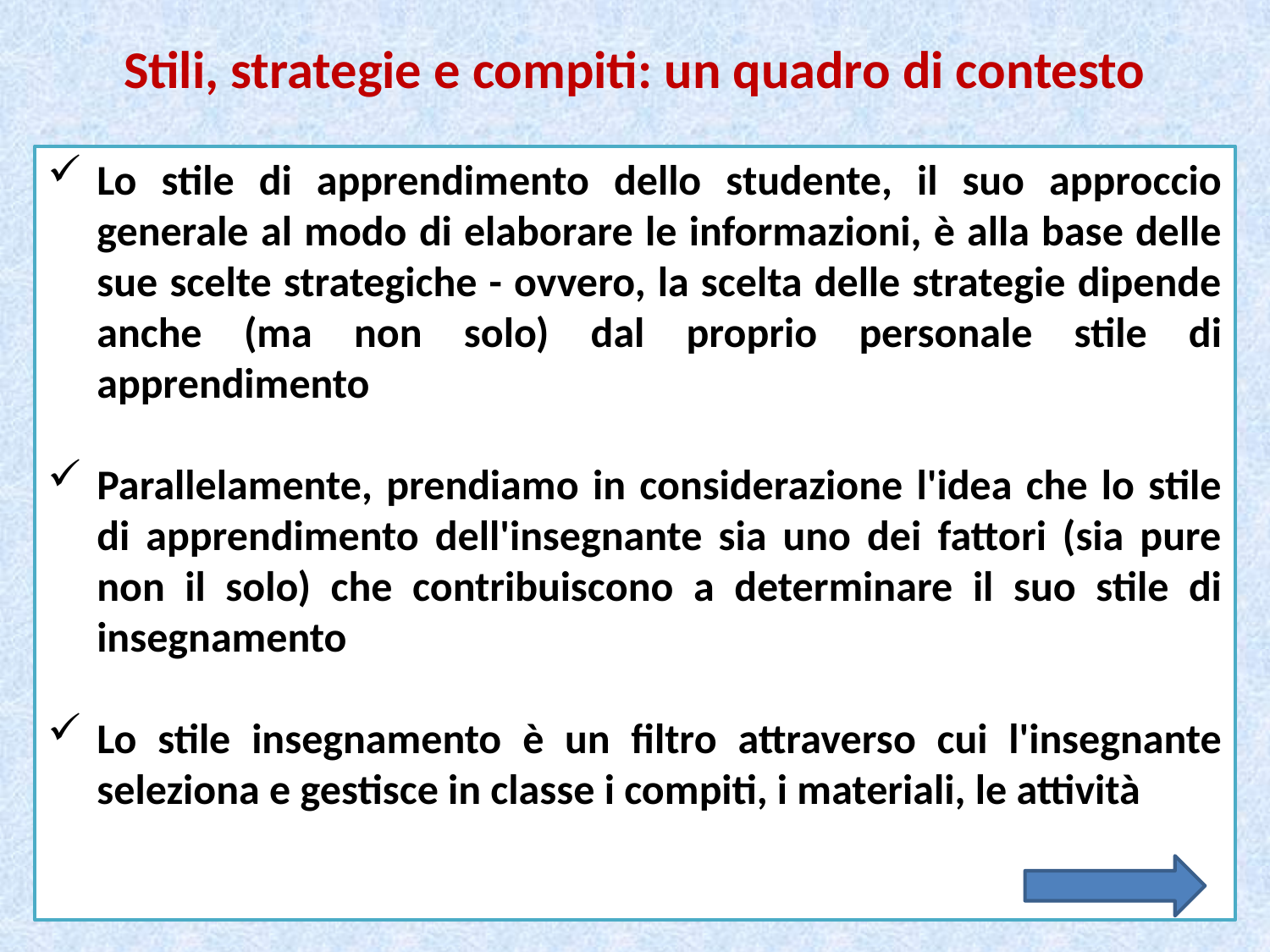

# Stili, strategie e compiti: un quadro di contesto
Lo stile di apprendimento dello studente, il suo approccio generale al modo di elaborare le informazioni, è alla base delle sue scelte strategiche - ovvero, la scelta delle strategie dipende anche (ma non solo) dal proprio personale stile di apprendimento

Parallelamente, prendiamo in considerazione l'idea che lo stile di apprendimento dell'insegnante sia uno dei fattori (sia pure non il solo) che contribuiscono a determinare il suo stile di insegnamento

Lo stile insegnamento è un filtro attraverso cui l'insegnante seleziona e gestisce in classe i compiti, i materiali, le attività